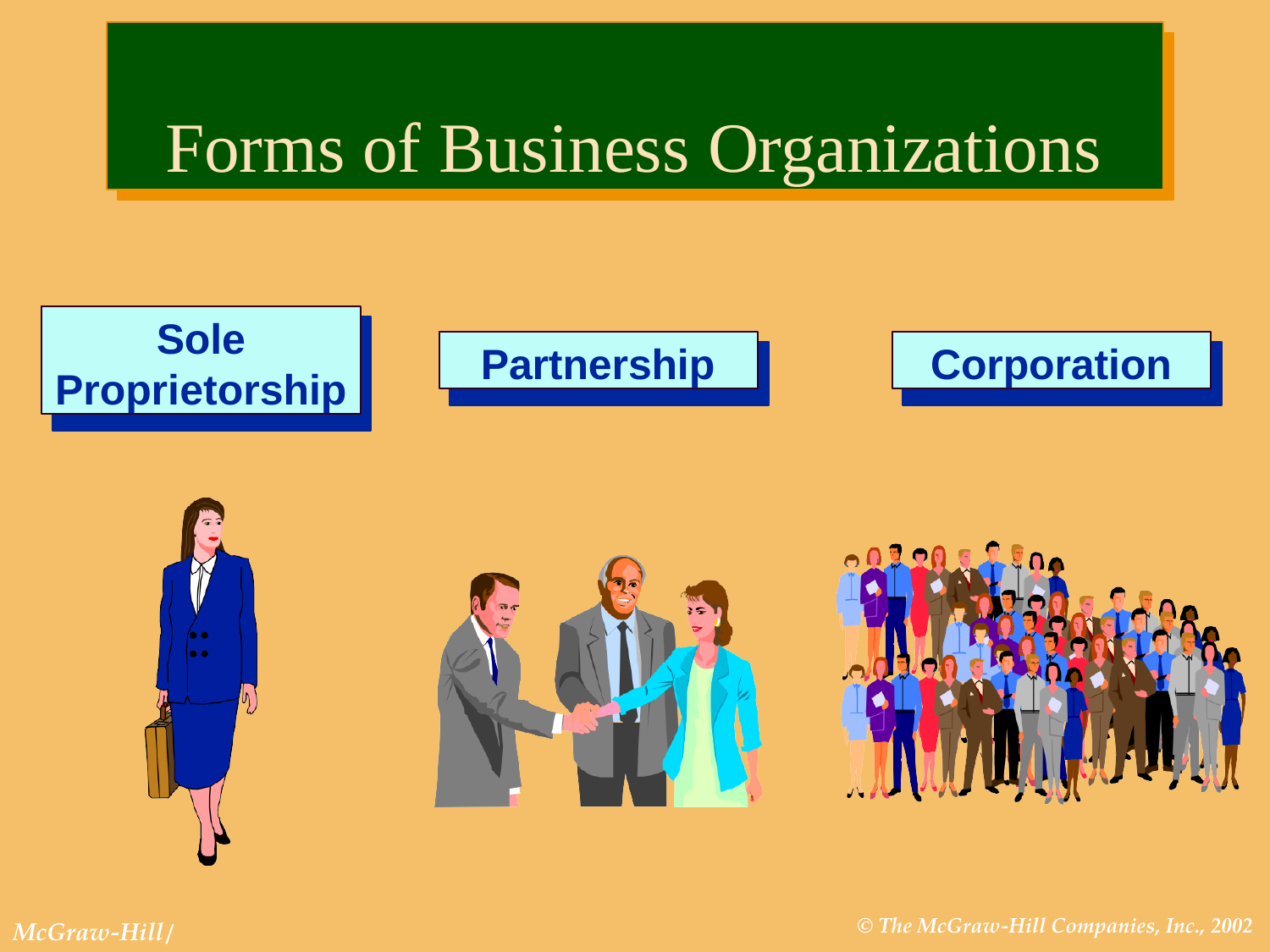

# Forms of Business Organizations
Sole  Proprietorship

Partnership
Corporation

© The McGraw-Hill Companies, Inc., 2002
McGraw-Hill/Irwin